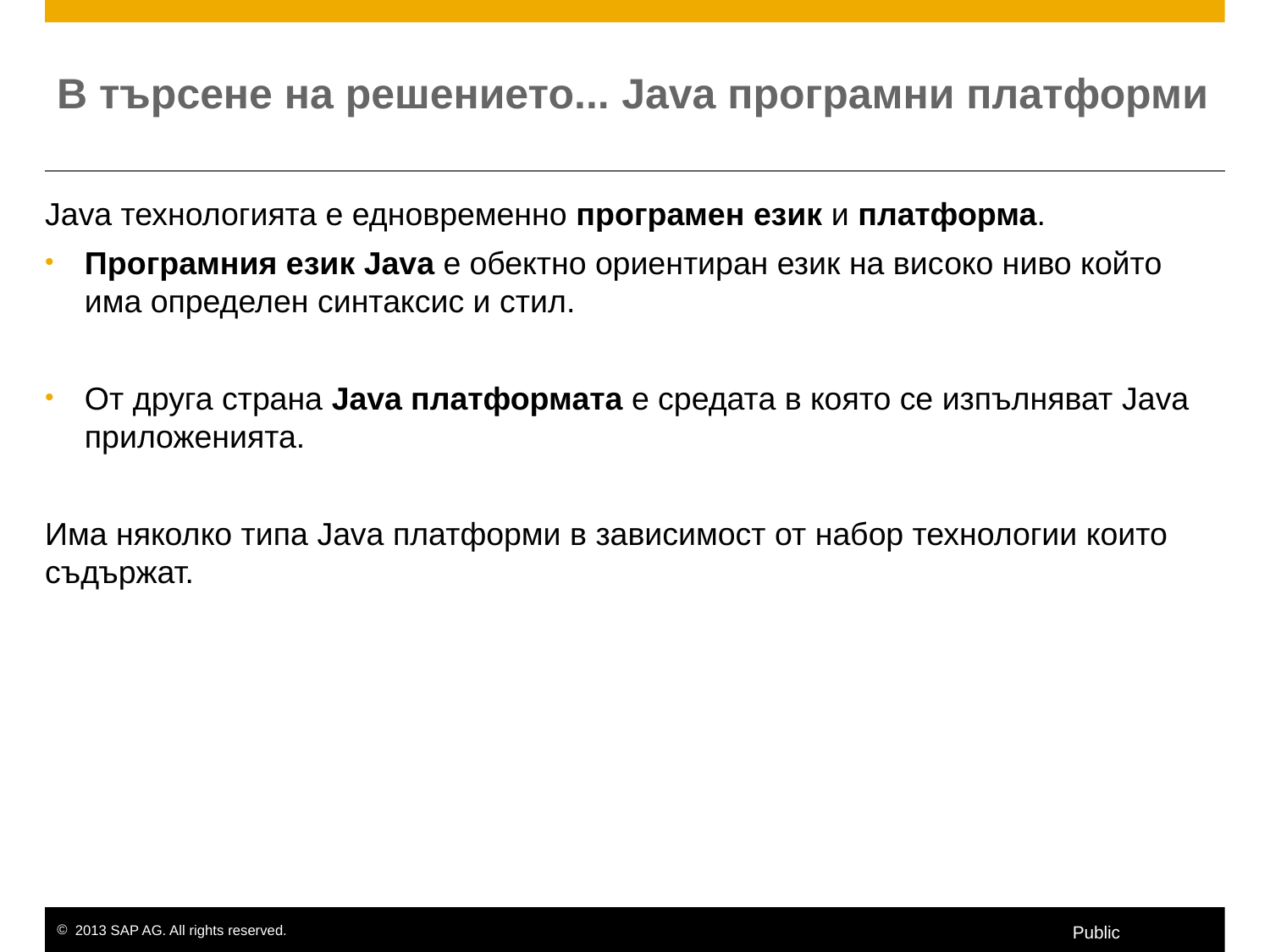

# В търсене на решението... Java програмни платформи
Java технологията е едновременно програмен език и платформа.
Програмния език Java е обектно ориентиран език на високо ниво който има определен синтаксис и стил.

От друга страна Java платформата е средата в която се изпълняват Java приложенията.

Има няколко типа Java платформи в зависимост от набор технологии които съдържат.